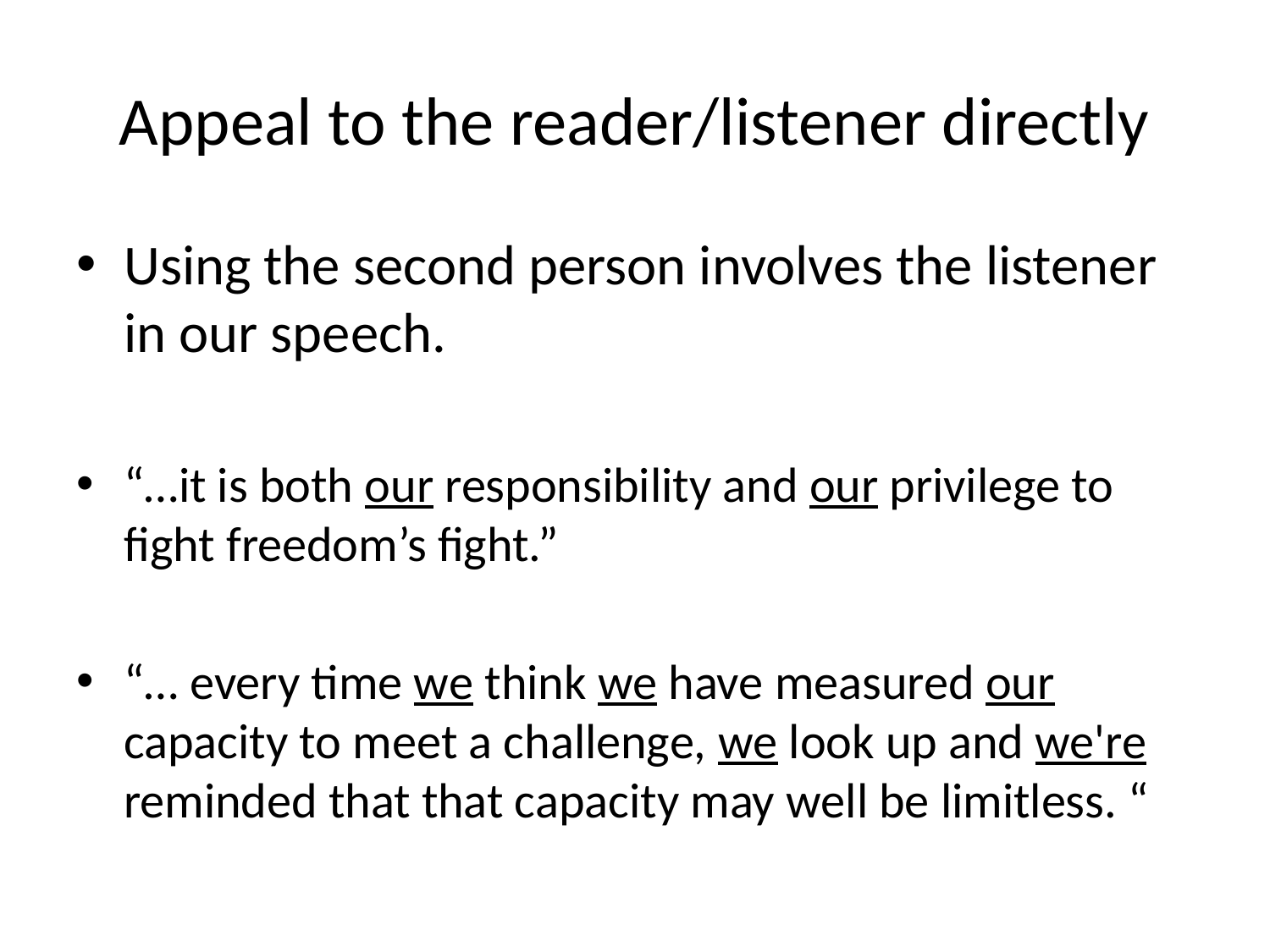

# Appeal to the reader/listener directly
Using the second person involves the listener in our speech.

“…it is both our responsibility and our privilege to fight freedom’s fight.”

“… every time we think we have measured our capacity to meet a challenge, we look up and we're reminded that that capacity may well be limitless. “